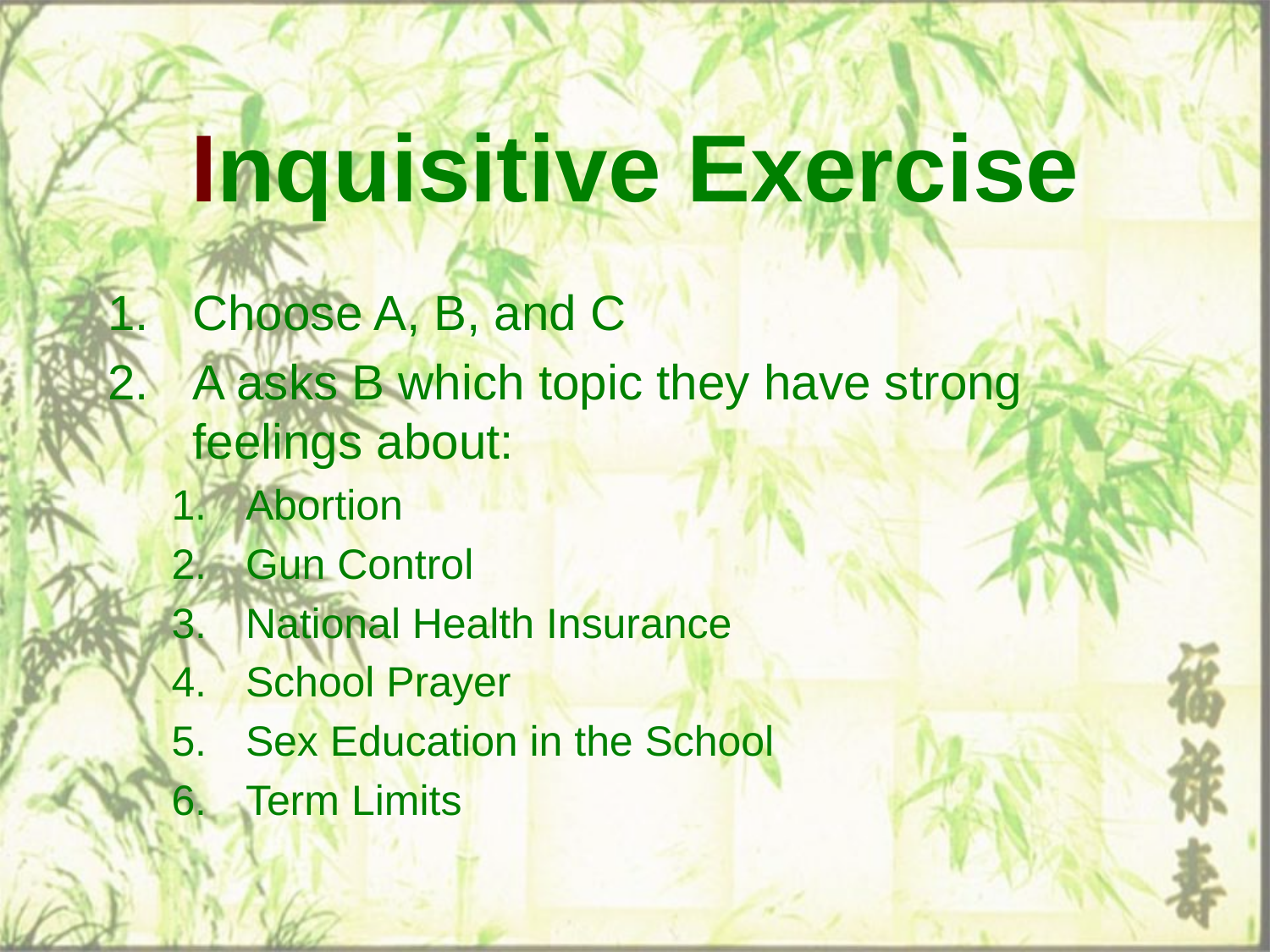

# Inquisitive Exercise
Choose A, B, and C
A asks B which topic they have strong feelings about:
Abortion
Gun Control
National Health Insurance
School Prayer
Sex Education in the School
Term Limits